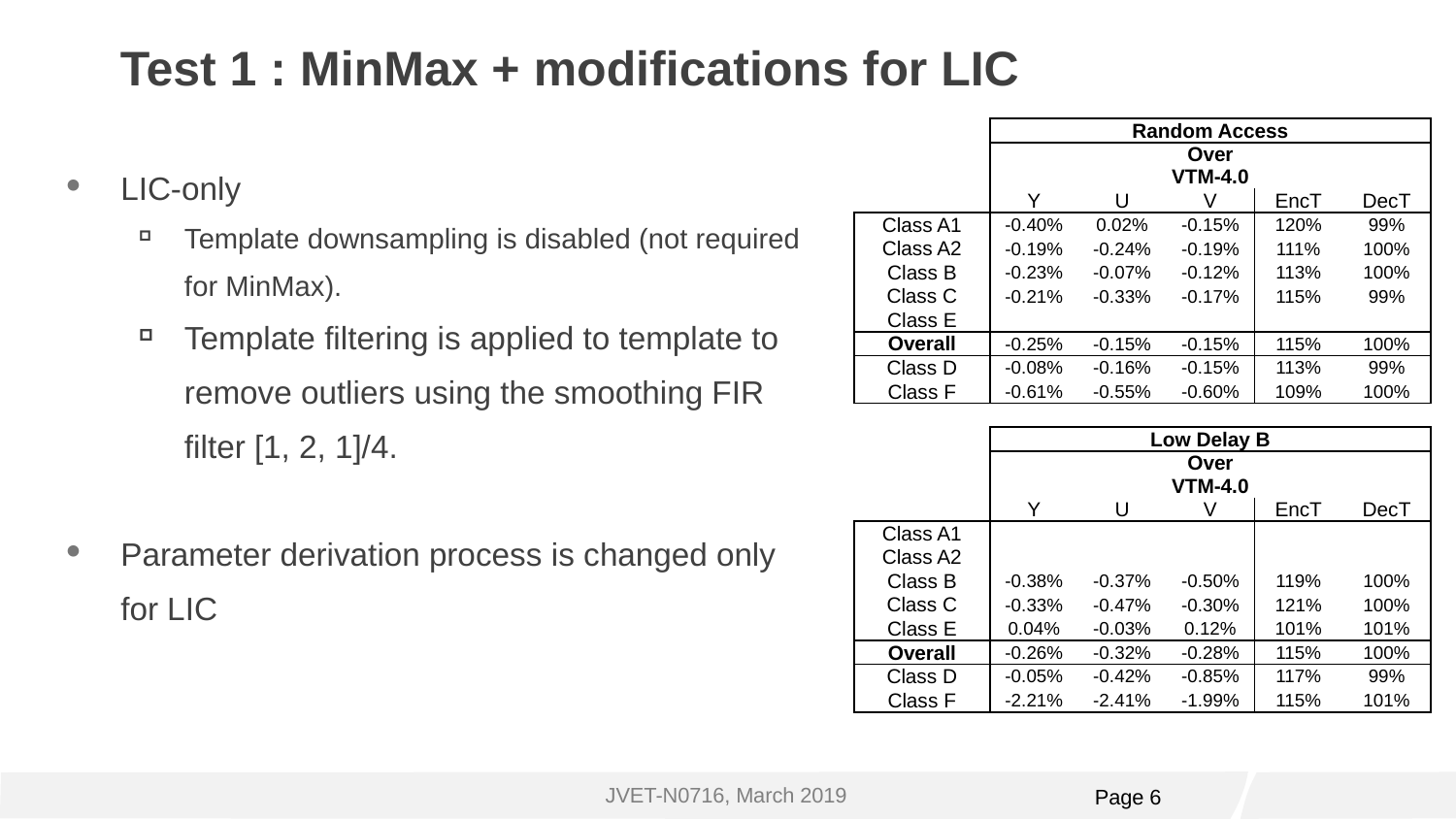

# Test 1 : MinMax + modifications for LIC
|  | Random Access |  |  |  |  |
| --- | --- | --- | --- | --- | --- |
|  |  |  | Over VTM-4.0 |  |  |
|  | Y | U | V | EncT | DecT |
| Class A1 | -0.40% | 0.02% | -0.15% | 120% | 99% |
| Class A2 | -0.19% | -0.24% | -0.19% | 111% | 100% |
| Class B | -0.23% | -0.07% | -0.12% | 113% | 100% |
| Class C | -0.21% | -0.33% | -0.17% | 115% | 99% |
| Class E |  |  |  |  |  |
| Overall | -0.25% | -0.15% | -0.15% | 115% | 100% |
| Class D | -0.08% | -0.16% | -0.15% | 113% | 99% |
| Class F | -0.61% | -0.55% | -0.60% | 109% | 100% |
|  |  |  |  |  |  |
|  | Low Delay B |  |  |  |  |
|  |  |  | Over VTM-4.0 |  |  |
|  | Y | U | V | EncT | DecT |
| Class A1 |  |  |  |  |  |
| Class A2 |  |  |  |  |  |
| Class B | -0.38% | -0.37% | -0.50% | 119% | 100% |
| Class C | -0.33% | -0.47% | -0.30% | 121% | 100% |
| Class E | 0.04% | -0.03% | 0.12% | 101% | 101% |
| Overall | -0.26% | -0.32% | -0.28% | 115% | 100% |
| Class D | -0.05% | -0.42% | -0.85% | 117% | 99% |
| Class F | -2.21% | -2.41% | -1.99% | 115% | 101% |
LIC-only
Template downsampling is disabled (not required for MinMax).
Template filtering is applied to template to remove outliers using the smoothing FIR filter [1, 2, 1]/4.

Parameter derivation process is changed only for LIC